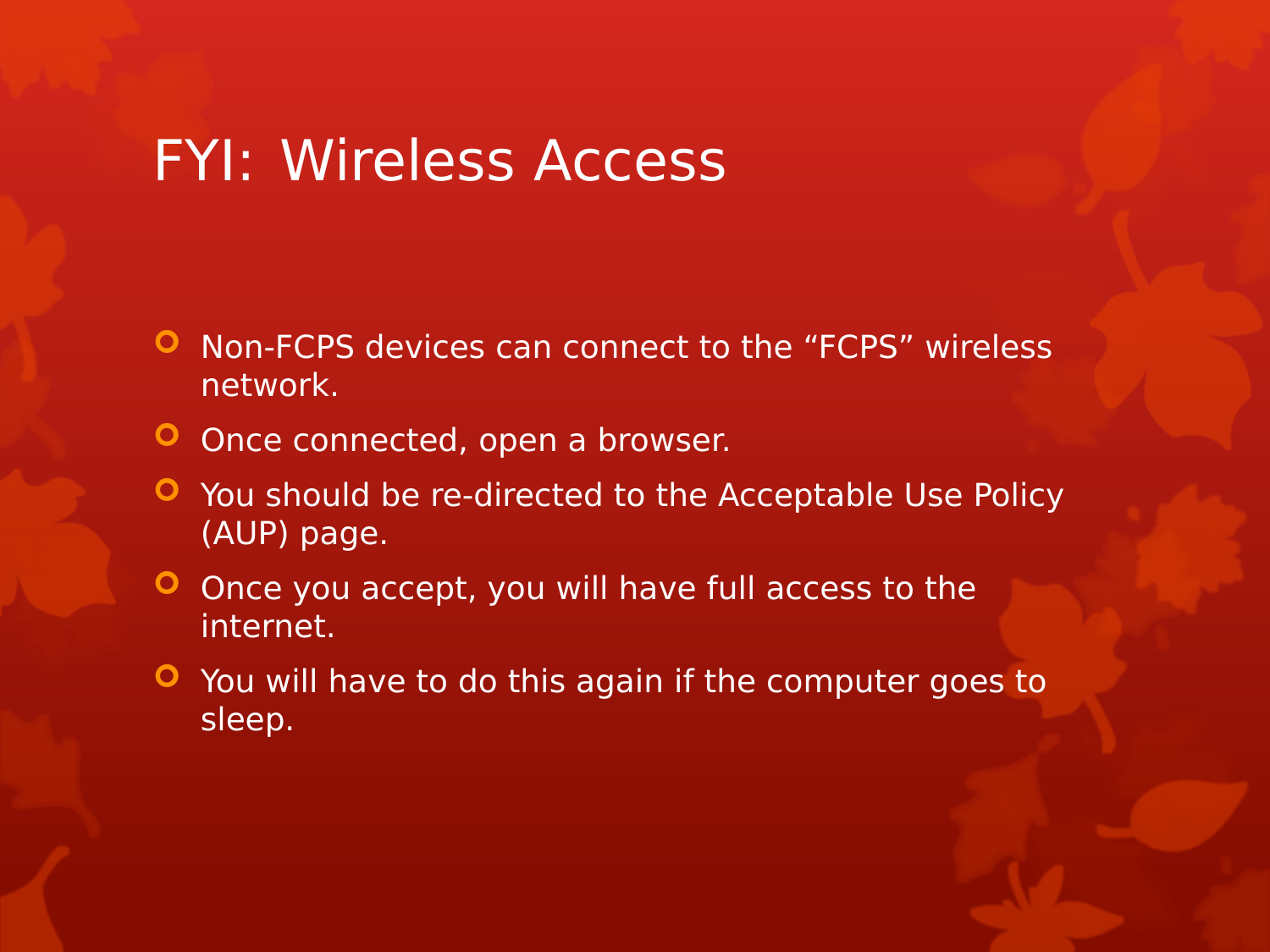

# FYI:	Wireless Access

Non-FCPS devices can connect to the “FCPS” wireless network.
Once connected, open a browser.
You should be re-directed to the Acceptable Use Policy (AUP) page.
Once you accept, you will have full access to the internet.
You will have to do this again if the computer goes to sleep.